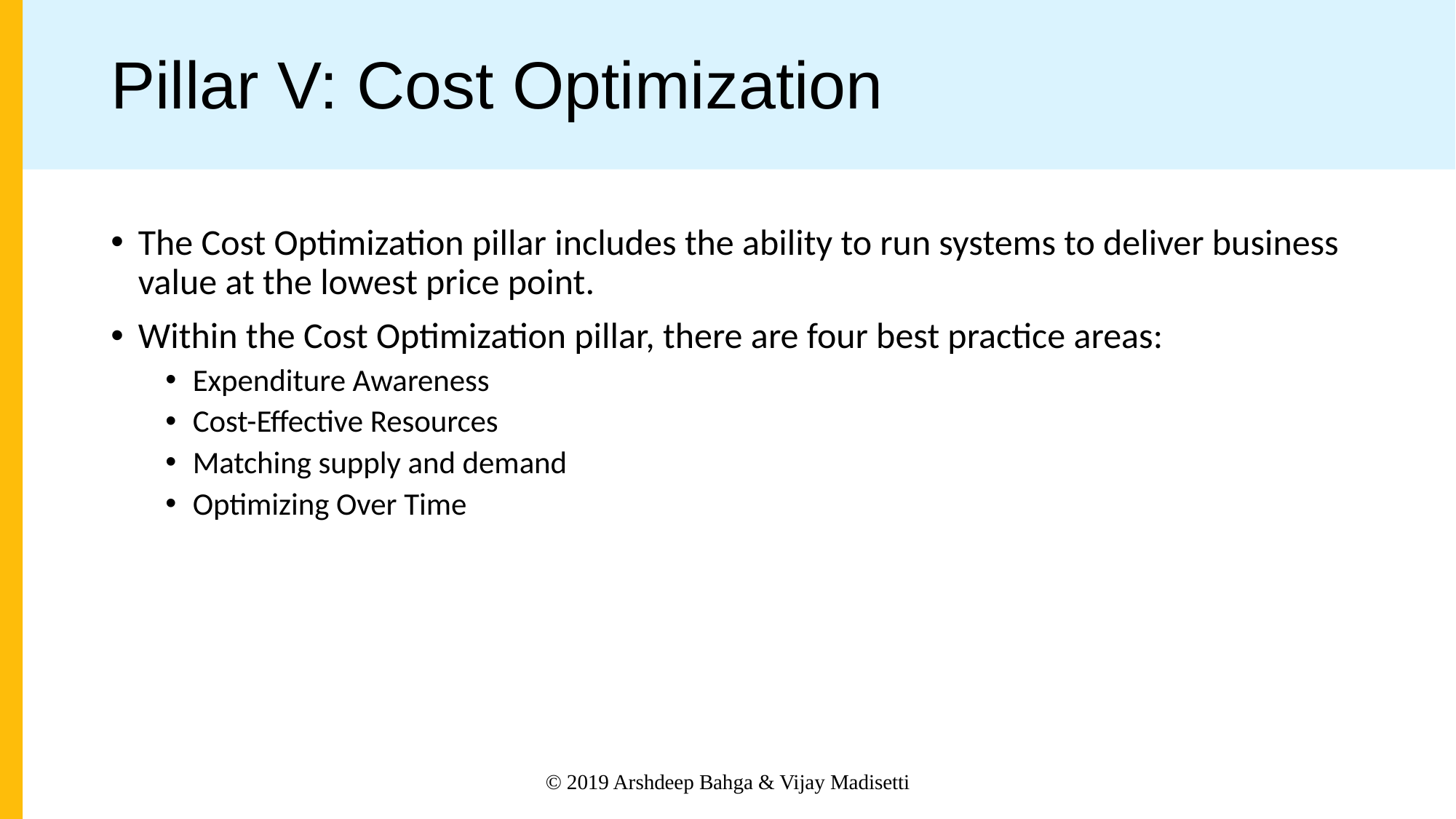

# Pillar V: Cost Optimization
The Cost Optimization pillar includes the ability to run systems to deliver business value at the lowest price point.
Within the Cost Optimization pillar, there are four best practice areas:
Expenditure Awareness
Cost-Effective Resources
Matching supply and demand
Optimizing Over Time
© 2019 Arshdeep Bahga & Vijay Madisetti